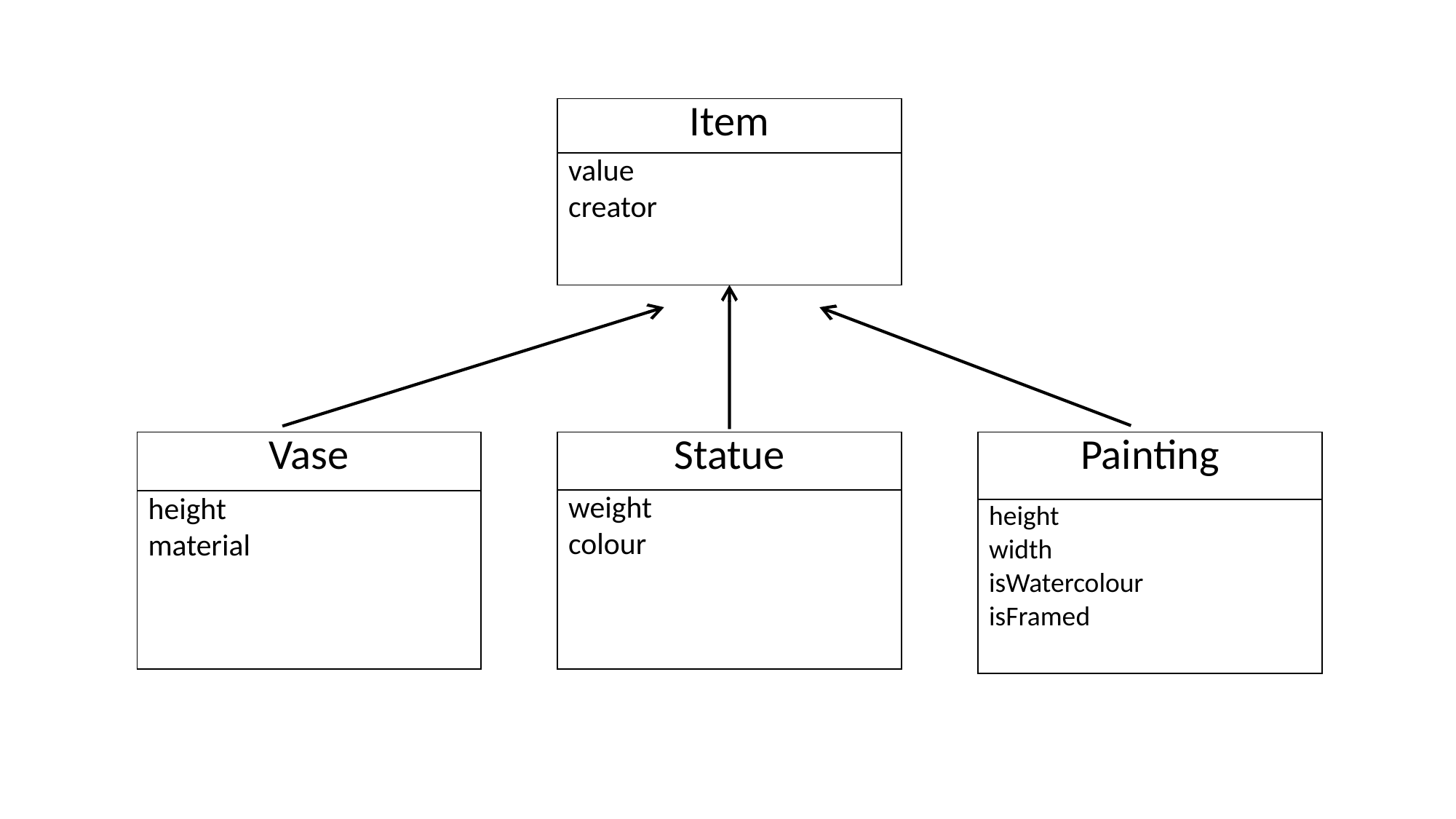

| Item |
| --- |
| value creator |
| Painting |
| --- |
| height width isWatercolour isFramed |
| Statue |
| --- |
| weight colour |
| Vase |
| --- |
| height material |